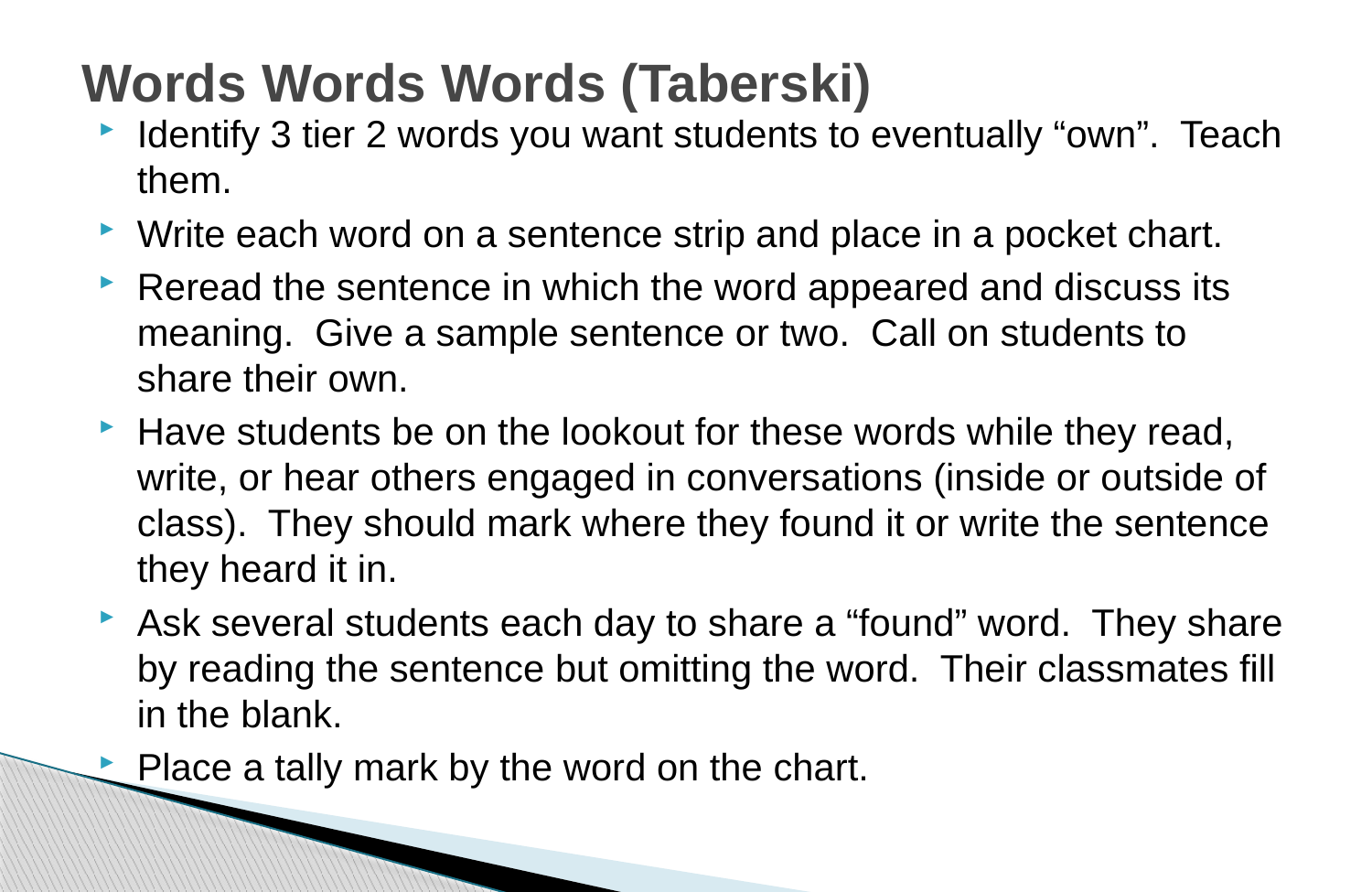

# Words Words Words (Taberski)
Identify 3 tier 2 words you want students to eventually “own”.  Teach them.
Write each word on a sentence strip and place in a pocket chart.
Reread the sentence in which the word appeared and discuss its meaning.  Give a sample sentence or two.  Call on students to share their own.
Have students be on the lookout for these words while they read, write, or hear others engaged in conversations (inside or outside of class).  They should mark where they found it or write the sentence they heard it in.
Ask several students each day to share a “found” word.  They share by reading the sentence but omitting the word.  Their classmates fill in the blank.
Place a tally mark by the word on the chart.